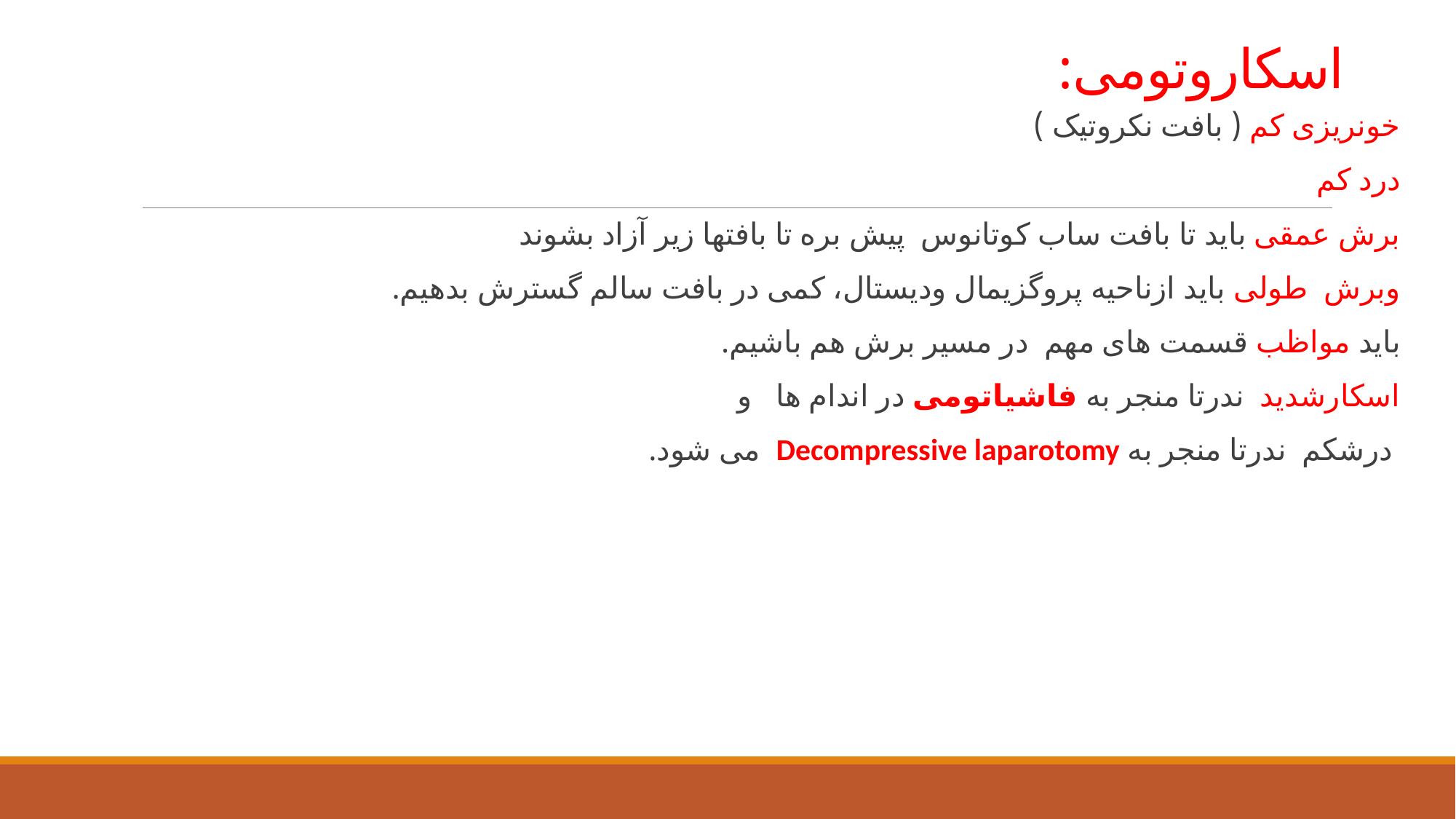

# اسکاروتومی:
خونریزی کم ( بافت نکروتیک )
درد کم
برش عمقی باید تا بافت ساب کوتانوس  پیش بره تا بافتها زیر آزاد بشوند
وبرش  طولی باید ازناحیه پروگزیمال ودیستال، کمی در بافت سالم گسترش بدهیم.
باید مواظب قسمت های مهم  در مسیر برش هم باشیم.
اسکارشدید  ندرتا منجر به فاشیاتومی در اندام ها   و
 درشکم  ندرتا منجر به Decompressive laparotomy  می شود.